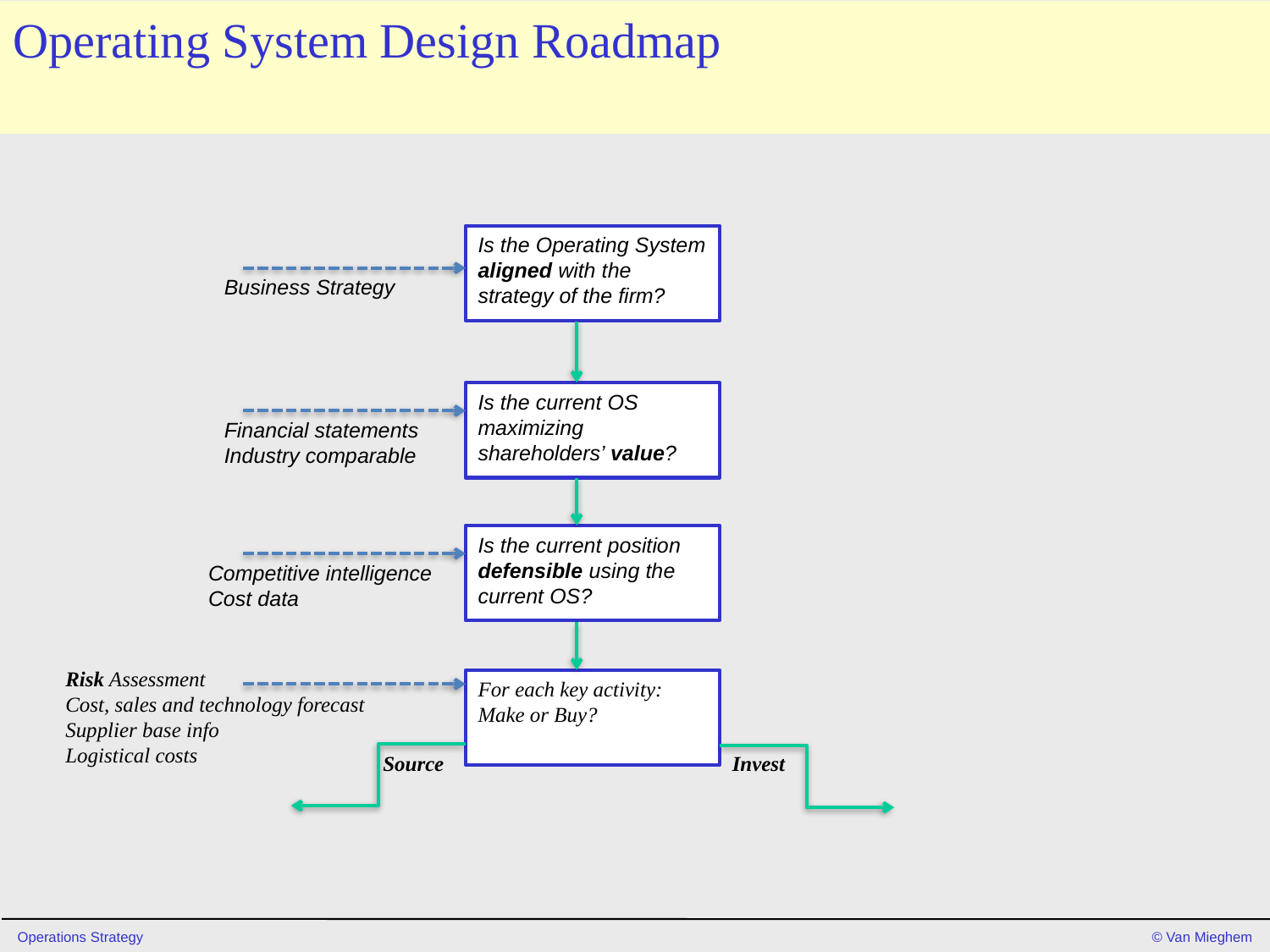

# Operating System Design Roadmap
Is the Operating System aligned with the strategy of the firm?
Business Strategy
Is the current OS maximizing shareholders’ value?
Financial statements
Industry comparable

Is the current position defensible using the current OS?
Competitive intelligence
Cost data

Risk Assessment
Cost, sales and technology forecast
Supplier base info
Logistical costs

For each key activity: Make or Buy?
Source
Invest